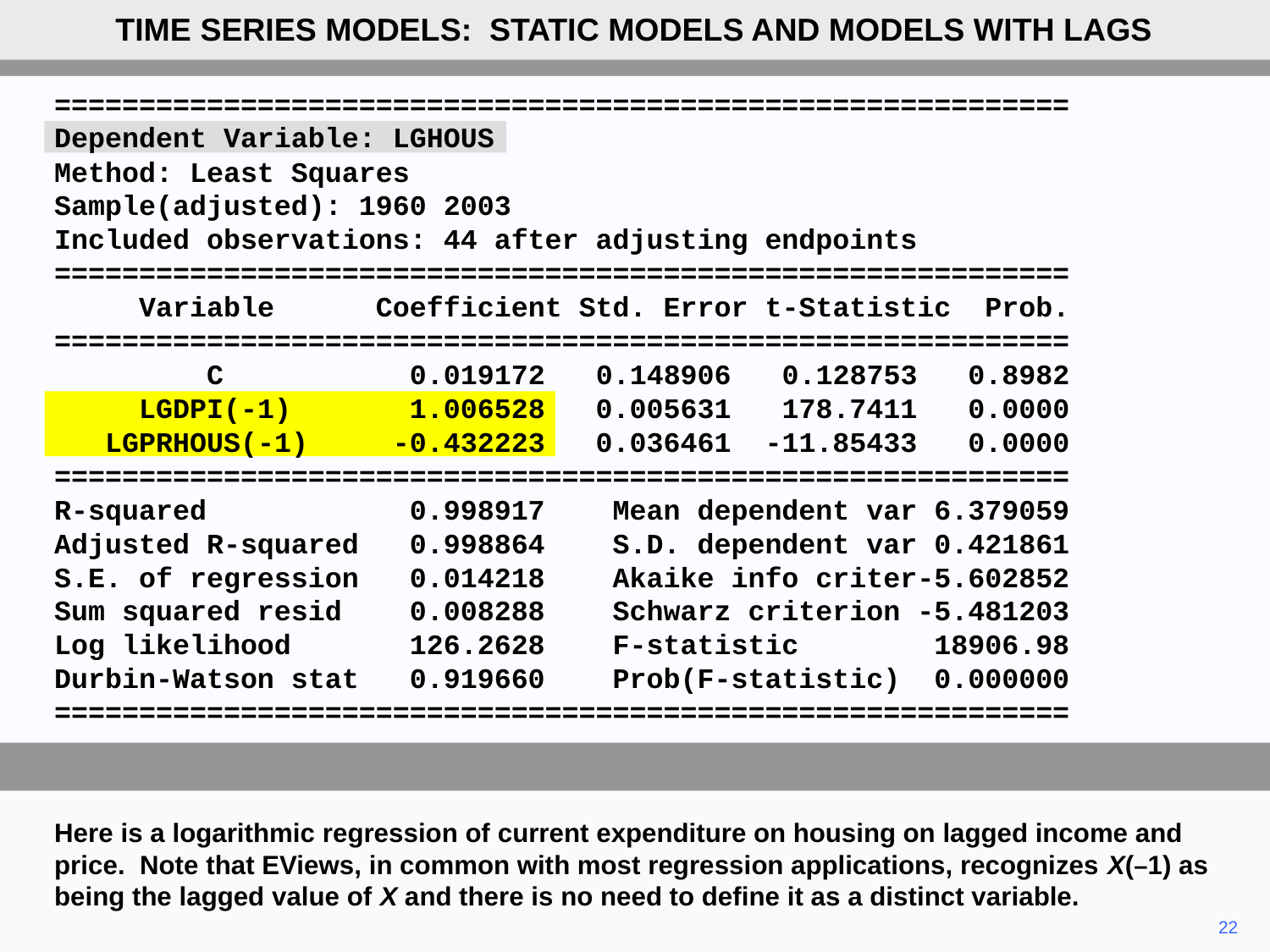

TIME SERIES MODELS:  STATIC MODELS AND MODELS WITH LAGS

============================================================
Dependent Variable: LGHOUS
Method: Least Squares
Sample(adjusted): 1960 2003
Included observations: 44 after adjusting endpoints
============================================================
     Variable      Coefficient Std. Error t-Statistic  Prob.
============================================================
         C           0.019172   0.148906   0.128753   0.8982
     LGDPI(-1)       1.006528   0.005631   178.7411   0.0000
   LGPRHOUS(-1)     -0.432223   0.036461  -11.85433   0.0000
============================================================
R-squared            0.998917    Mean dependent var 6.379059
Adjusted R-squared   0.998864    S.D. dependent var 0.421861
S.E. of regression   0.014218    Akaike info criter-5.602852
Sum squared resid    0.008288    Schwarz criterion -5.481203
Log likelihood       126.2628    F-statistic        18906.98
Durbin-Watson stat   0.919660    Prob(F-statistic)  0.000000
============================================================

Here is a logarithmic regression of current expenditure on housing on lagged income and price.  Note that EViews, in common with most regression applications, recognizes X(–1) as being the lagged value of X and there is no need to define it as a distinct variable.
22